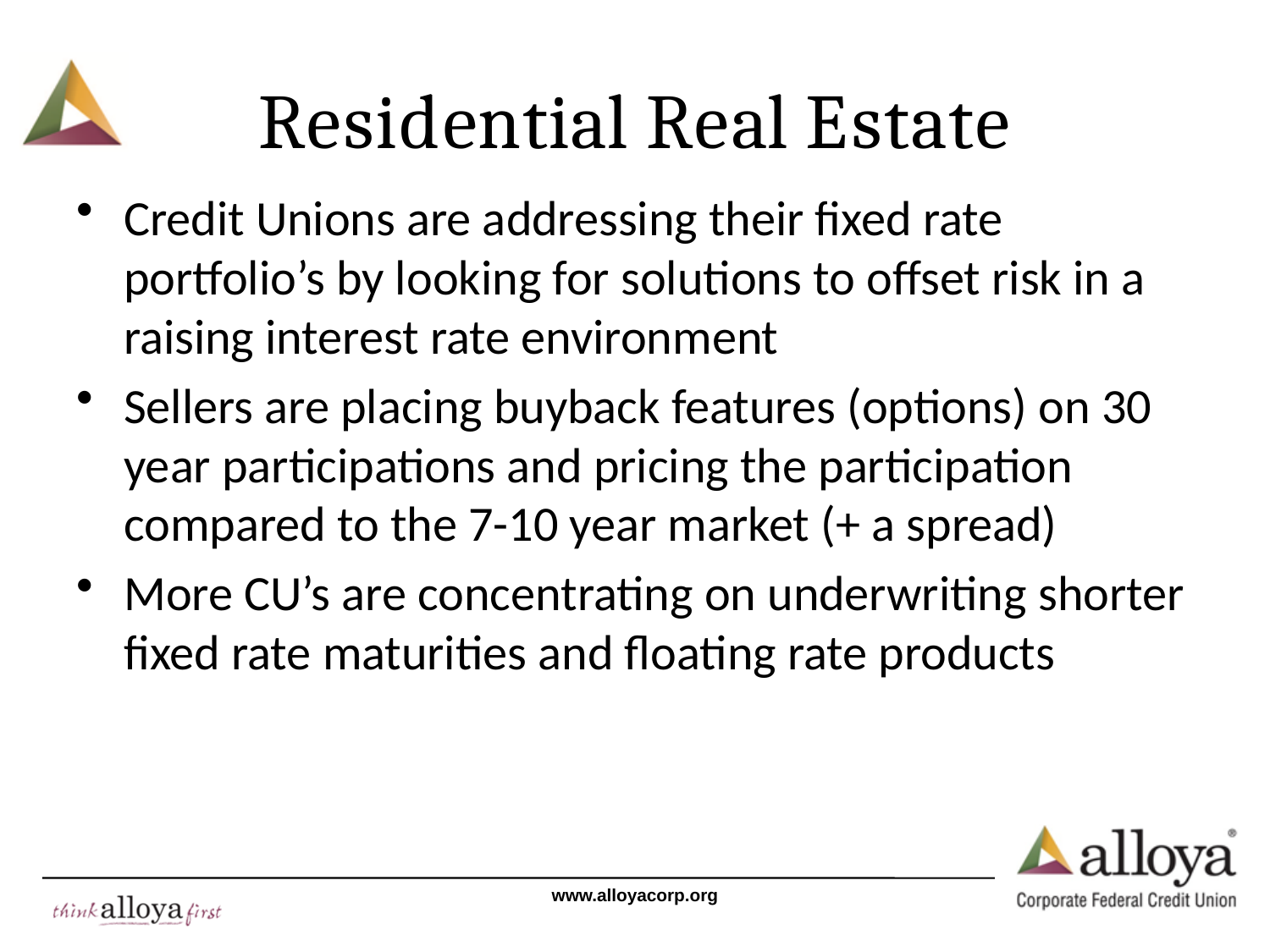

# Residential Real Estate
Credit Unions are addressing their fixed rate portfolio’s by looking for solutions to offset risk in a raising interest rate environment
Sellers are placing buyback features (options) on 30 year participations and pricing the participation compared to the 7-10 year market (+ a spread)
More CU’s are concentrating on underwriting shorter fixed rate maturities and floating rate products